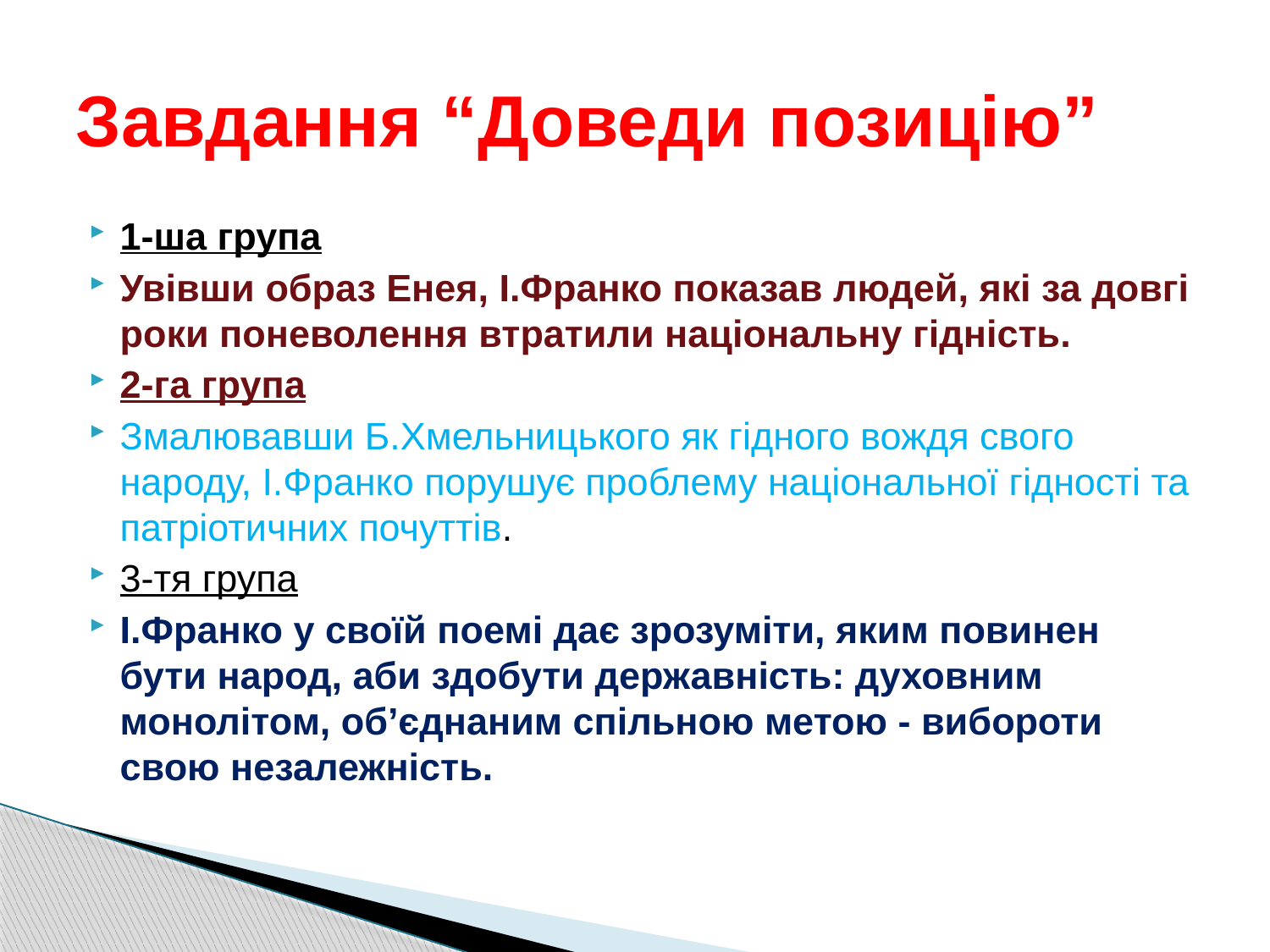

# Завдання “Доведи позицію”
1-ша група
Увівши образ Енея, І.Франко показав людей, які за довгі роки поневолення втратили національну гідність.
2-га група
Змалювавши Б.Хмельницького як гідного вождя свого народу, І.Франко порушує проблему національної гідності та патріотичних почуттів.
3-тя група
І.Франко у своїй поемі дає зрозуміти, яким повинен бути народ, аби здобути державність: духовним монолітом, об’єднаним спільною метою - вибороти свою незалежність.